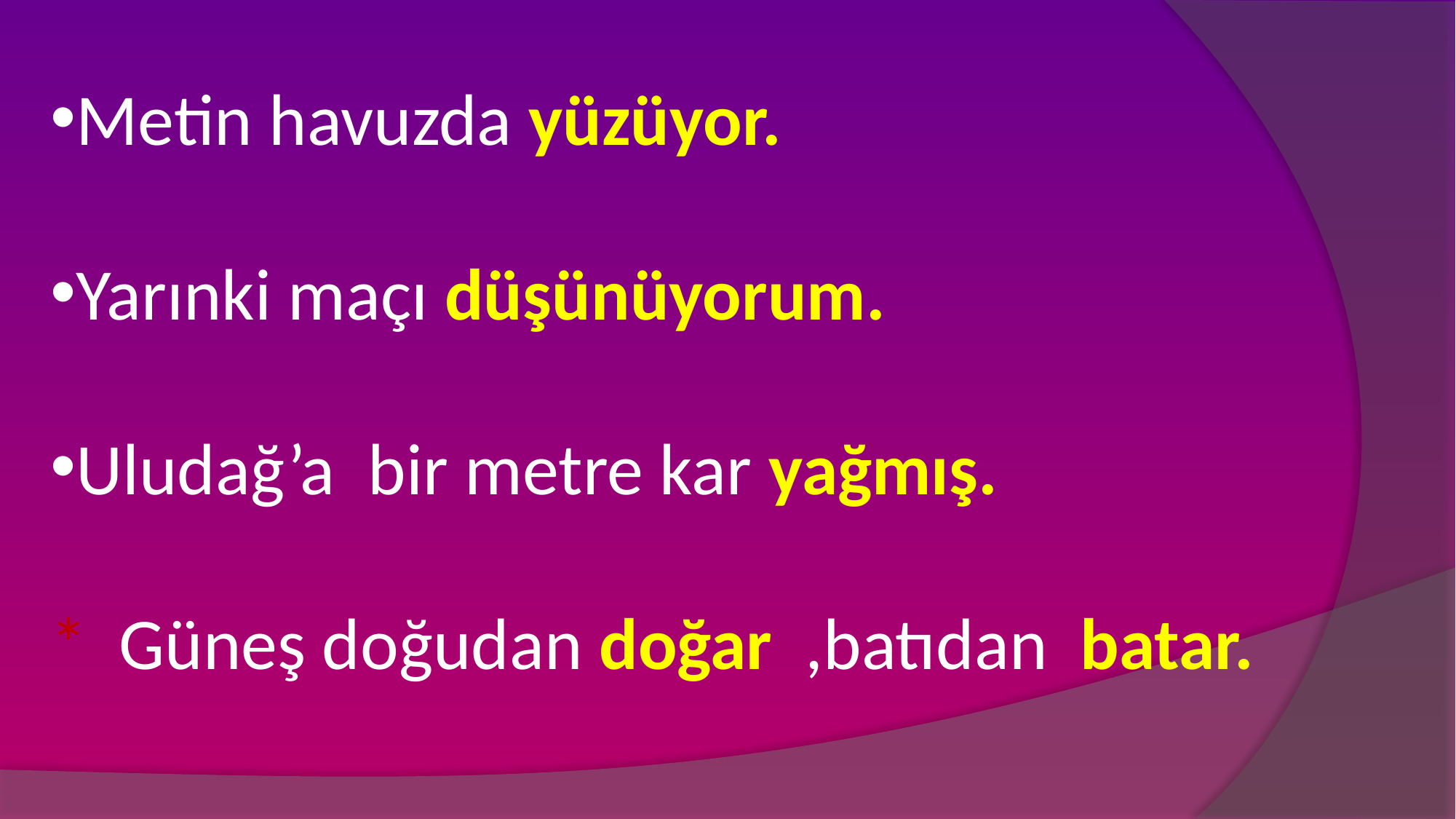

Metin havuzda yüzüyor.

Yarınki maçı düşünüyorum.

Uludağ’a  bir metre kar yağmış.

*  Güneş doğudan doğar  ,batıdan  batar.